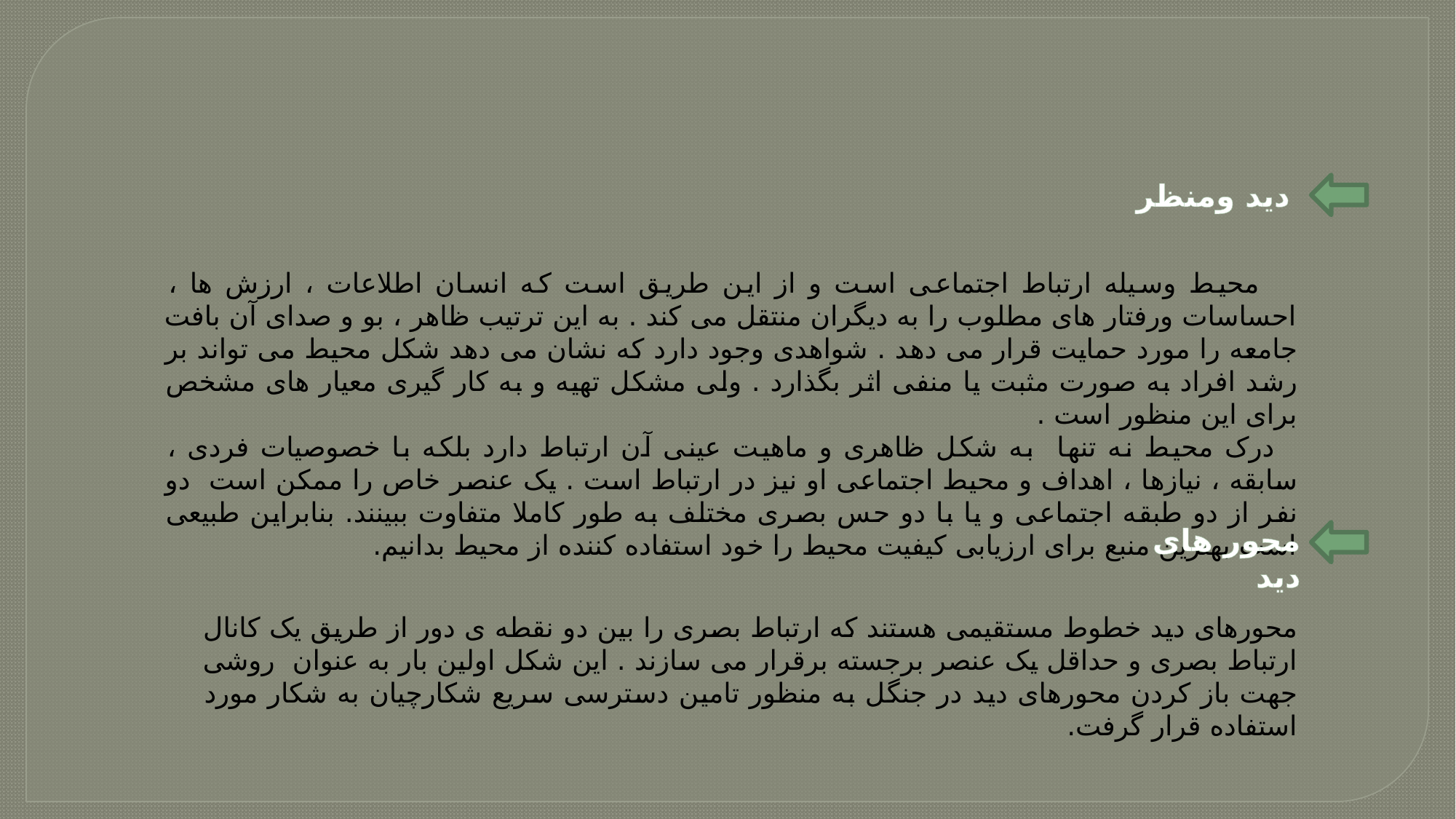

دید ومنظر

   محیط وسیله ارتباط اجتماعی است و از این طریق است که انسان اطلاعات ، ارزش ها ، احساسات ورفتار های مطلوب را به دیگران منتقل می کند . به این ترتیب ظاهر ، بو و صدای آن بافت جامعه را مورد حمایت قرار می دهد . شواهدی وجود دارد که نشان می دهد شکل محیط می تواند بر رشد افراد به صورت مثبت یا منفی اثر بگذارد . ولی مشکل تهیه و به کار گیری معیار های مشخص برای این منظور است .
  درک محیط نه تنها  به شکل ظاهری و ماهیت عینی آن ارتباط دارد بلکه با خصوصیات فردی ، سابقه ، نیازها ، اهداف و محیط اجتماعی او نیز در ارتباط است . یک عنصر خاص را ممکن است  دو نفر از دو طبقه اجتماعی و یا با دو حس بصری مختلف به طور کاملا متفاوت ببینند. بنابراین طبیعی است بهترین منبع برای ارزیابی کیفیت محیط را خود استفاده کننده از محیط بدانیم.
محور های دید

محورهای دید خطوط مستقیمی هستند که ارتباط بصری را بین دو نقطه ی دور از طریق یک کانال ارتباط بصری و حداقل یک عنصر برجسته برقرار می سازند . این شکل اولین بار به عنوان  روشی جهت باز کردن محورهای دید در جنگل به منظور تامین دسترسی سریع شکارچیان به شکار مورد استفاده قرار گرفت.